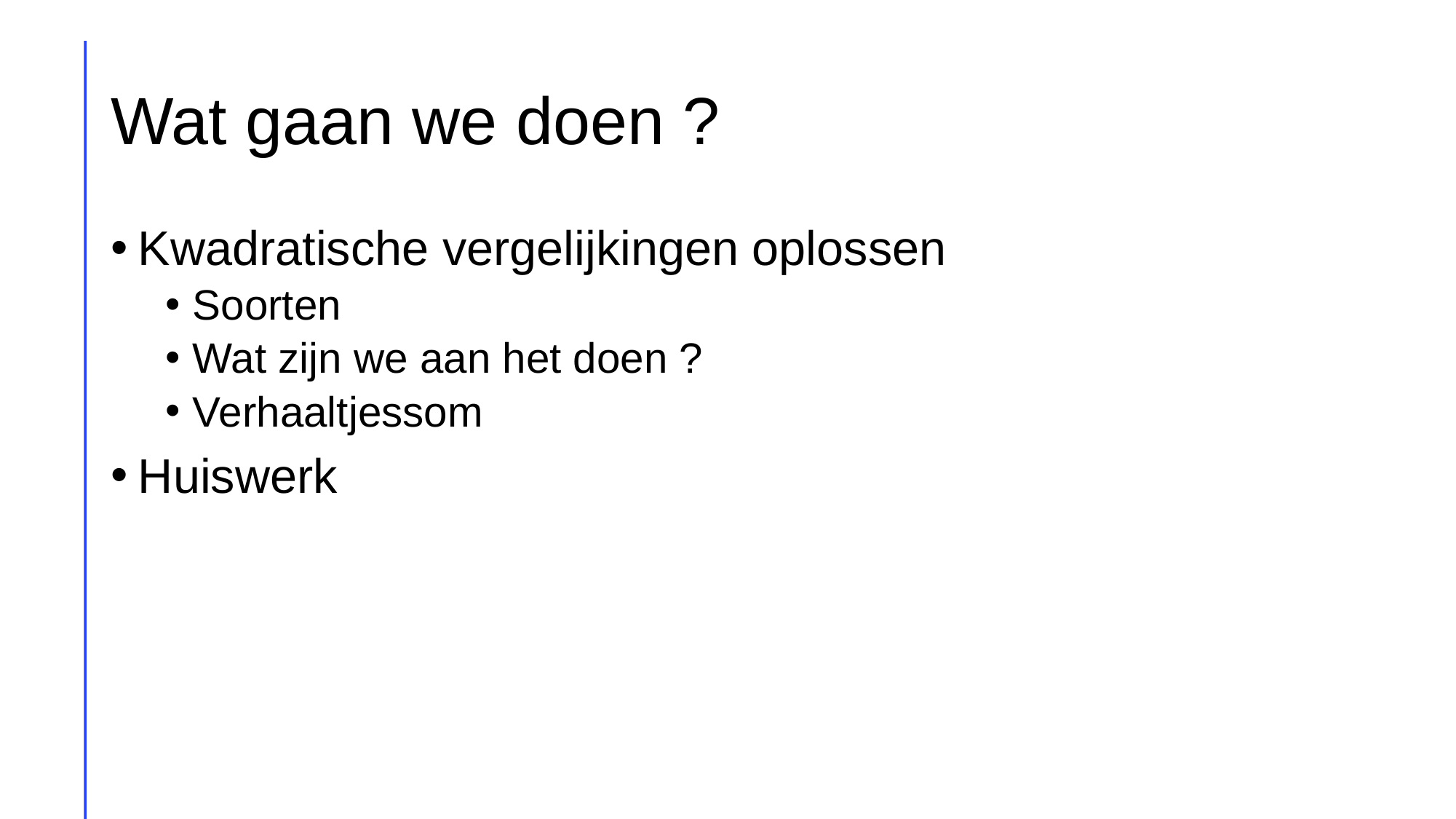

# Wat gaan we doen ?
Kwadratische vergelijkingen oplossen
Soorten
Wat zijn we aan het doen ?
Verhaaltjessom
Huiswerk